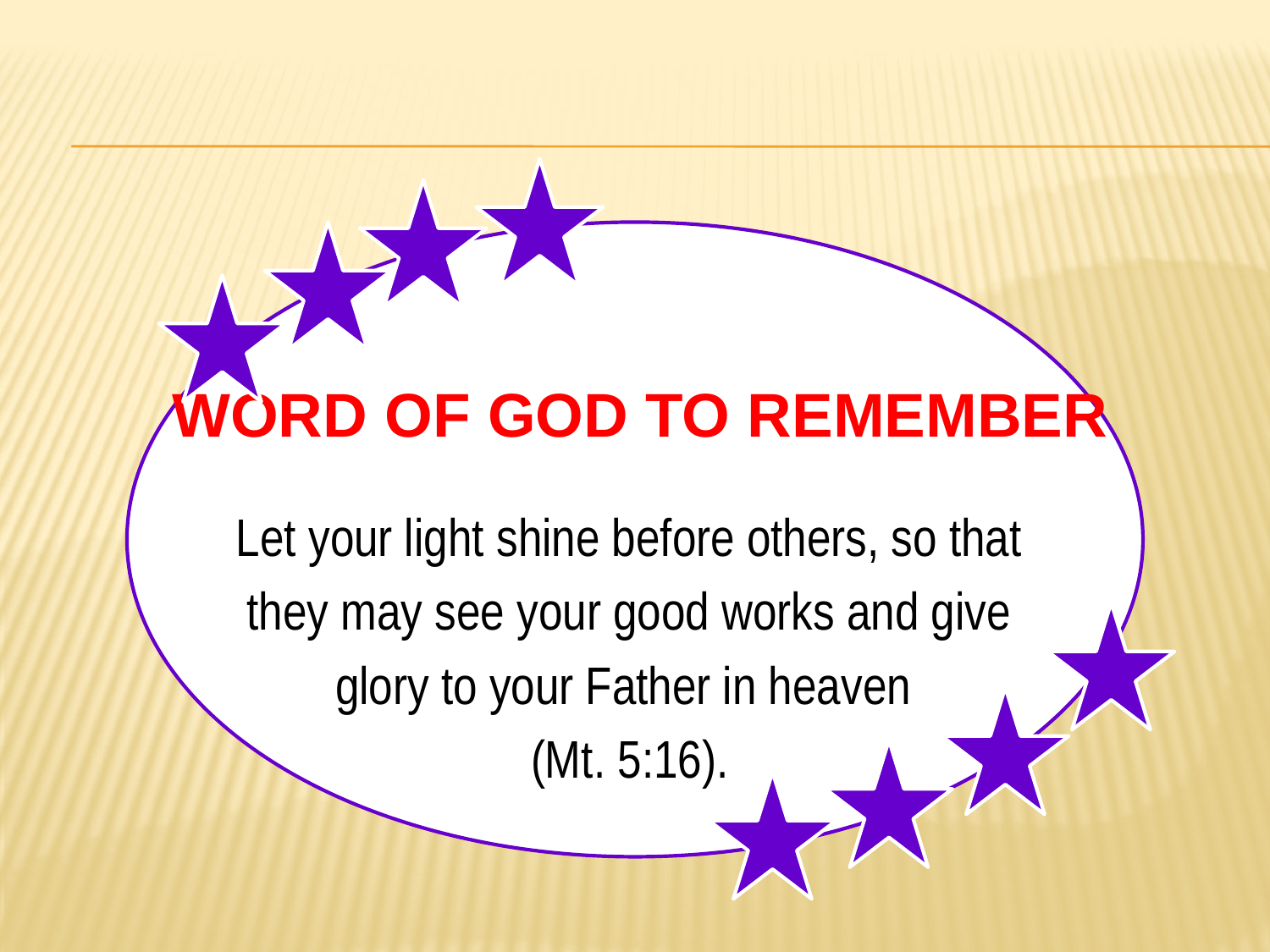

# Word of God to Remember
Let your light shine before others, so that
 they may see your good works and give
glory to your Father in heaven
(Mt. 5:16).